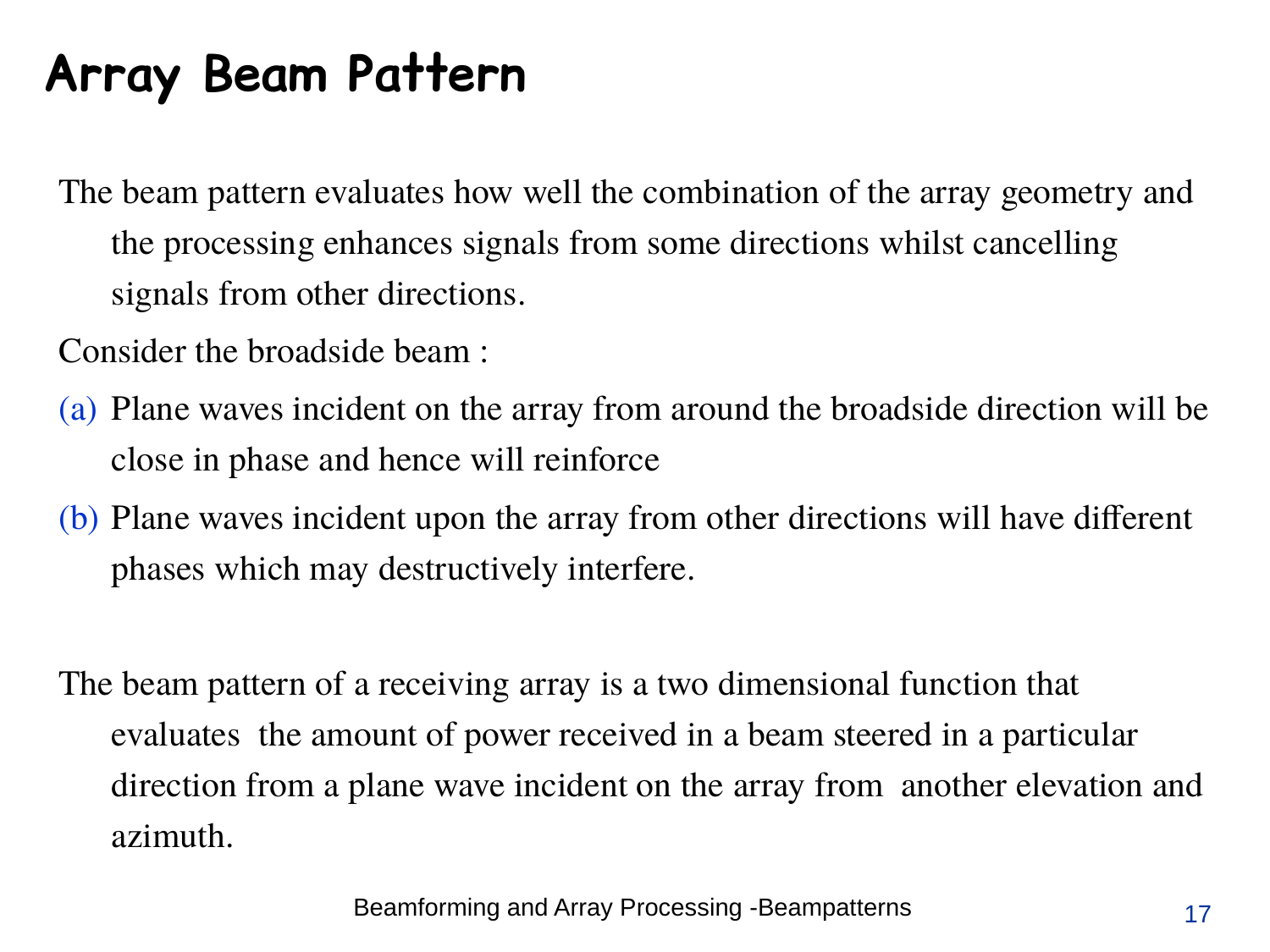

# Array Beam Pattern
The beam pattern evaluates how well the combination of the array geometry and the processing enhances signals from some directions whilst cancelling signals from other directions.
Consider the broadside beam :
Plane waves incident on the array from around the broadside direction will be close in phase and hence will reinforce
Plane waves incident upon the array from other directions will have different phases which may destructively interfere.

The beam pattern of a receiving array is a two dimensional function that evaluates  the amount of power received in a beam steered in a particular direction from a plane wave incident on the array from  another elevation and azimuth.
17